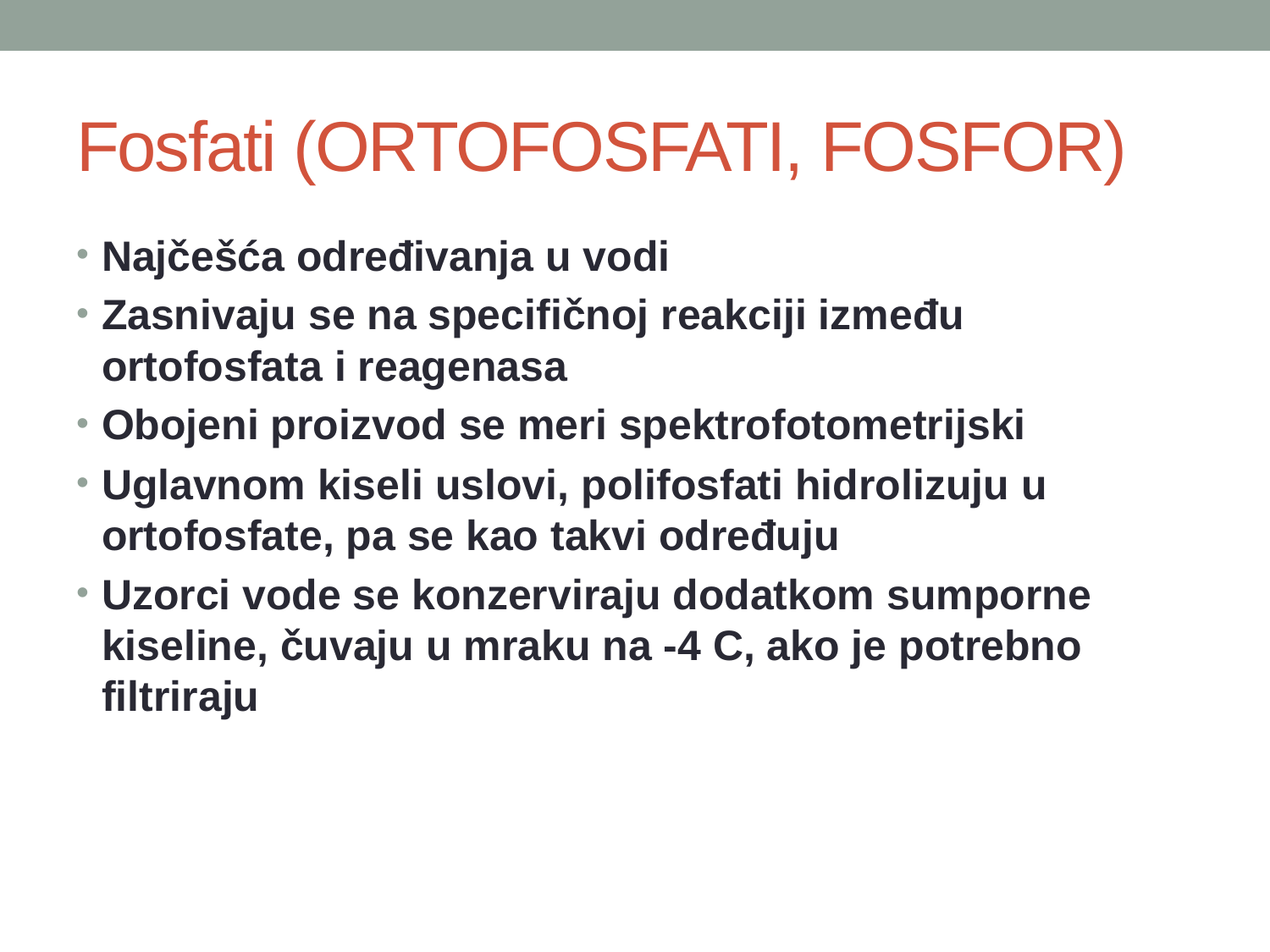

# Fosfati (ORTOFOSFATI, FOSFOR)
Najčešća određivanja u vodi
Zasnivaju se na specifičnoj reakciji između ortofosfata i reagenasa
Obojeni proizvod se meri spektrofotometrijski
Uglavnom kiseli uslovi, polifosfati hidrolizuju u ortofosfate, pa se kao takvi određuju
Uzorci vode se konzerviraju dodatkom sumporne kiseline, čuvaju u mraku na -4 C, ako je potrebno filtriraju